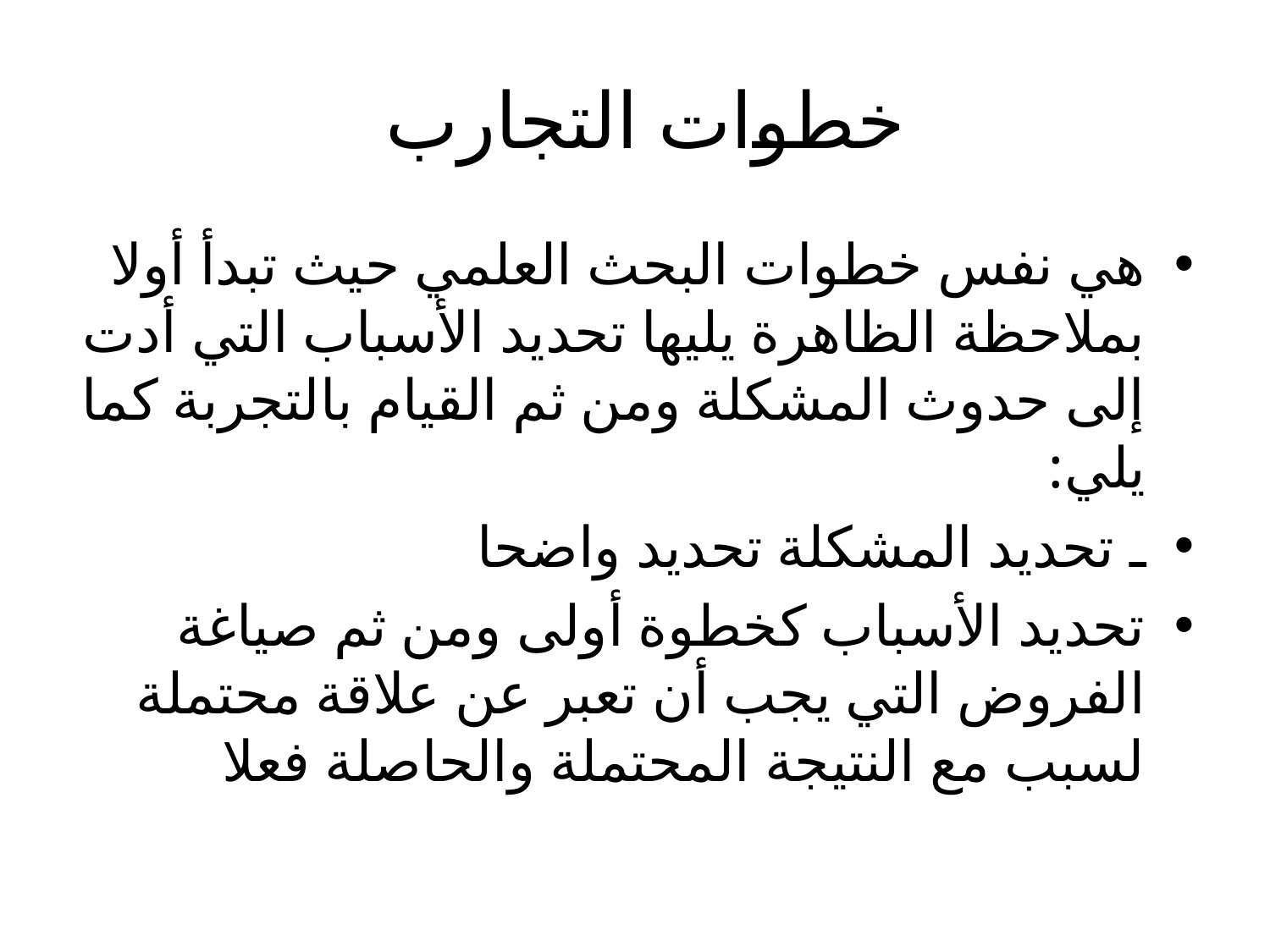

# خطوات التجارب
هي نفس خطوات البحث العلمي حيث تبدأ أولا بملاحظة الظاهرة يليها تحديد الأسباب التي أدت إلى حدوث المشكلة ومن ثم القيام بالتجربة كما يلي:
ـ تحديد المشكلة تحديد واضحا
تحديد الأسباب كخطوة أولى ومن ثم صياغة الفروض التي يجب أن تعبر عن علاقة محتملة لسبب مع النتيجة المحتملة والحاصلة فعلا